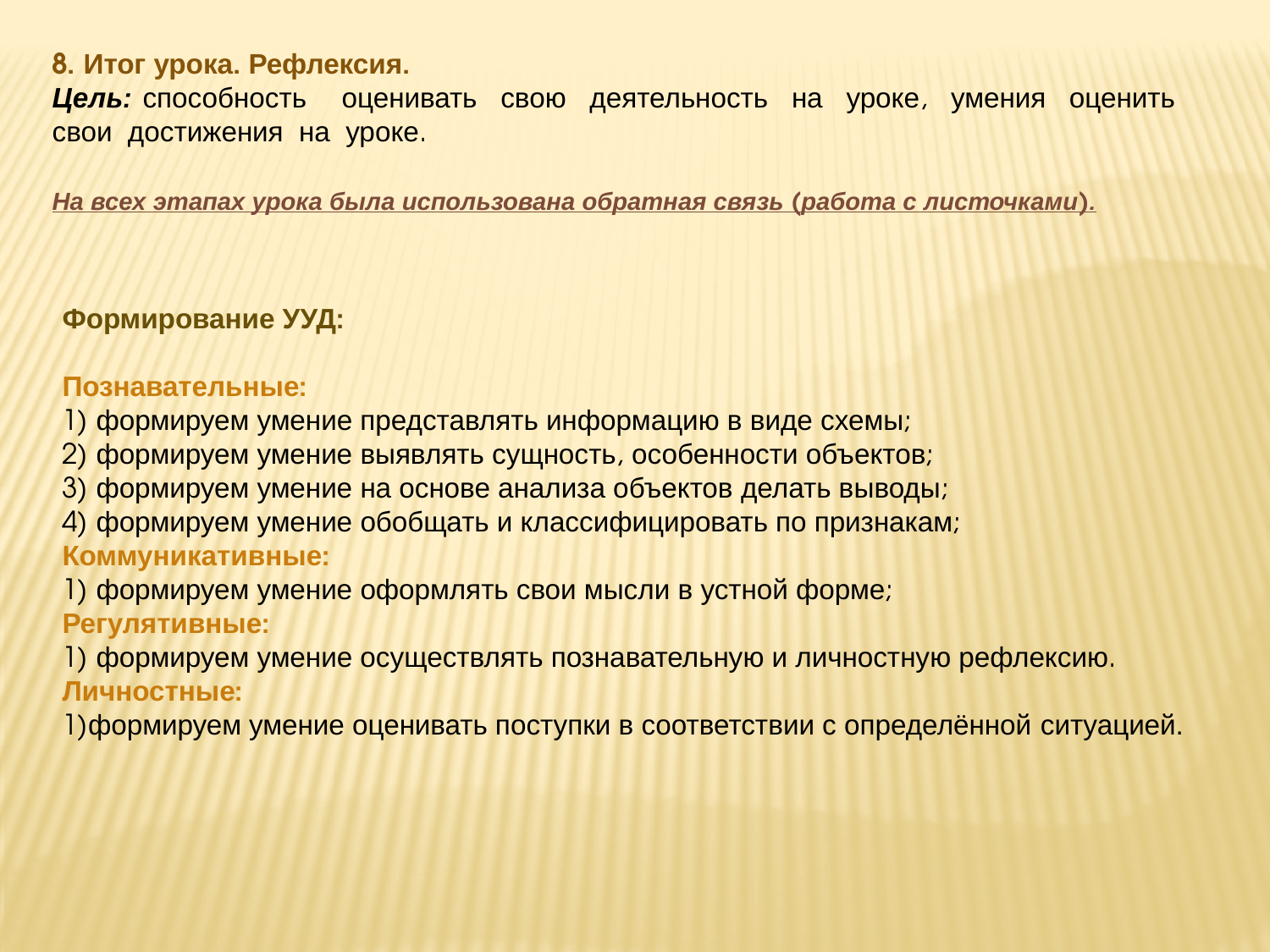

8. Итог урока. Рефлексия.
Цель: способность   оценивать  свою  деятельность  на  уроке,  умения  оценить  свои  достижения  на  уроке.

На всех этапах урока была использована обратная связь (работа с листочками).

Формирование УУД:

Познавательные:
1) формируем умение представлять информацию в виде схемы;
2) формируем умение выявлять сущность, особенности объектов;
3) формируем умение на основе анализа объектов делать выводы;
4) формируем умение обобщать и классифицировать по признакам;
Коммуникативные:
1) формируем умение оформлять свои мысли в устной форме;
Регулятивные:
1) формируем умение осуществлять познавательную и личностную рефлексию.
Личностные:
1)формируем умение оценивать поступки в соответствии с определённой ситуацией.